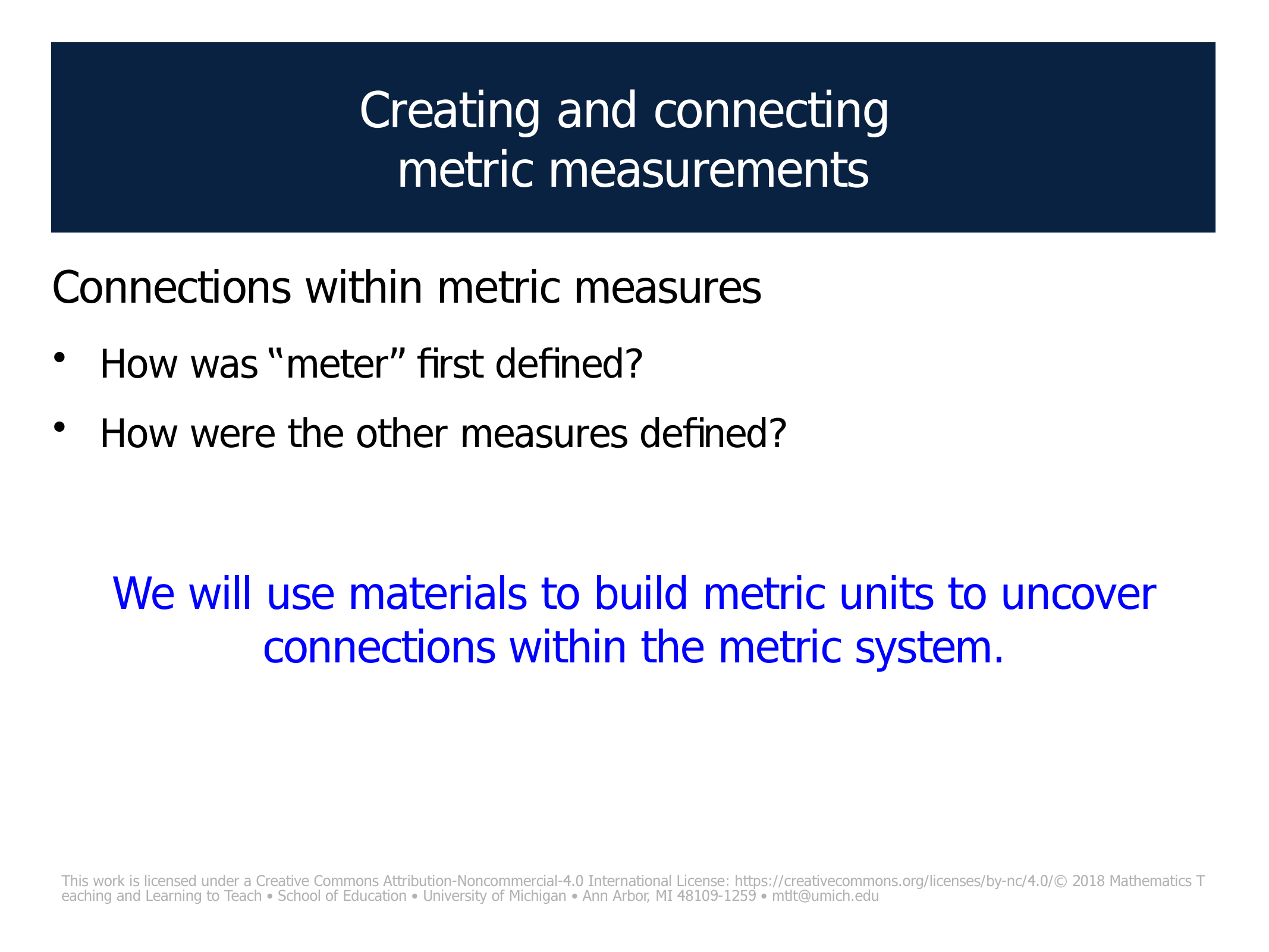

# Creating and connecting metric measurements
Connections within metric measures
How was “meter” first defined?
How were the other measures defined?

We will use materials to build metric units to uncover connections within the metric system.
This work is licensed under a Creative Commons Attribution-Noncommercial-4.0 International License: https://creativecommons.org/licenses/by-nc/4.0/
© 2018 Mathematics Teaching and Learning to Teach • School of Education • University of Michigan • Ann Arbor, MI 48109-1259 • mtlt@umich.edu